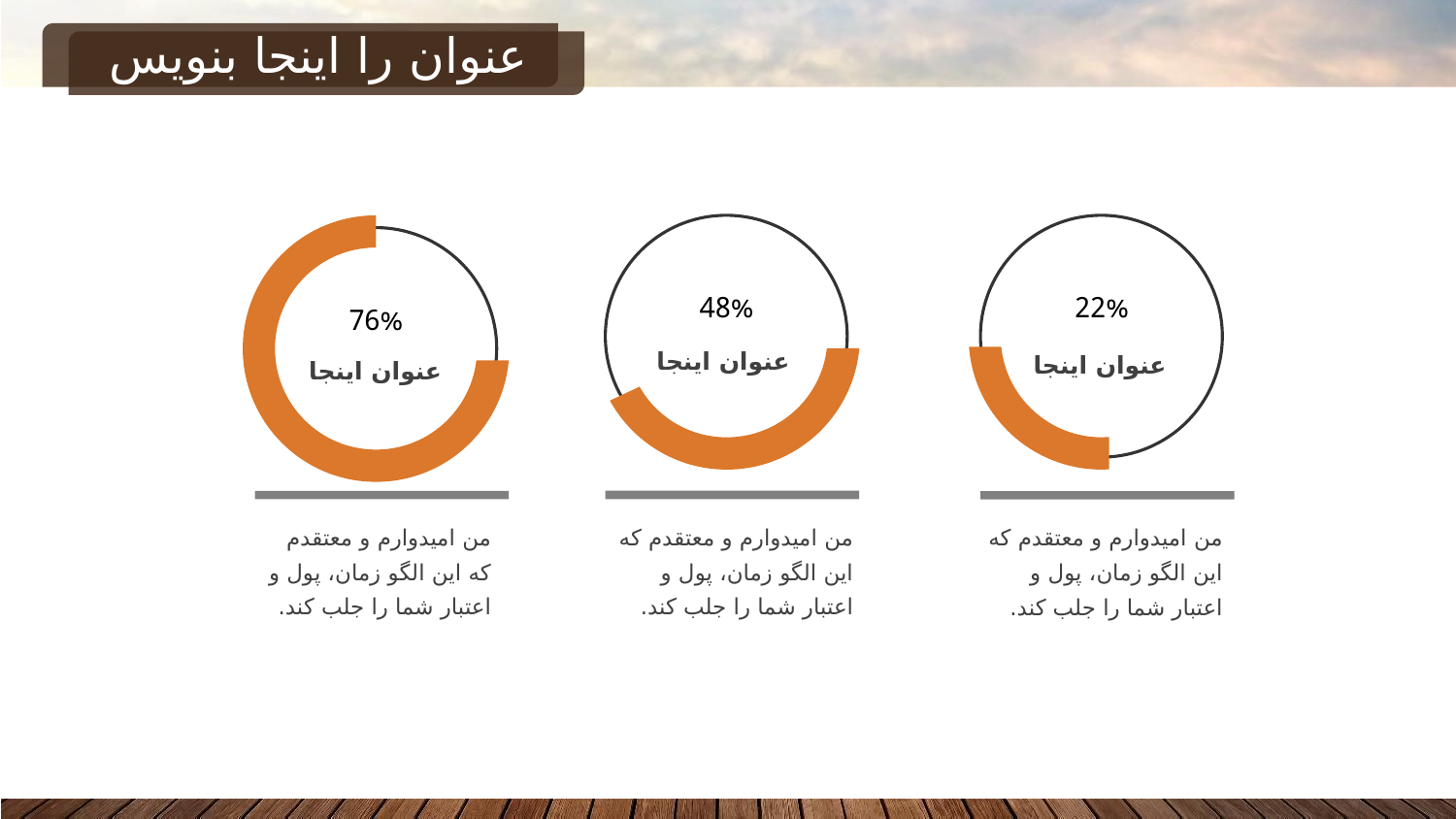

# عنوان را اینجا بنویس

48%
عنوان اینجا

22%
عنوان اینجا

76%
عنوان اینجا

من امیدوارم و معتقدم که این الگو زمان، پول و اعتبار شما را جلب کند.

من امیدوارم و معتقدم که این الگو زمان، پول و اعتبار شما را جلب کند.

من امیدوارم و معتقدم که این الگو زمان، پول و اعتبار شما را جلب کند.